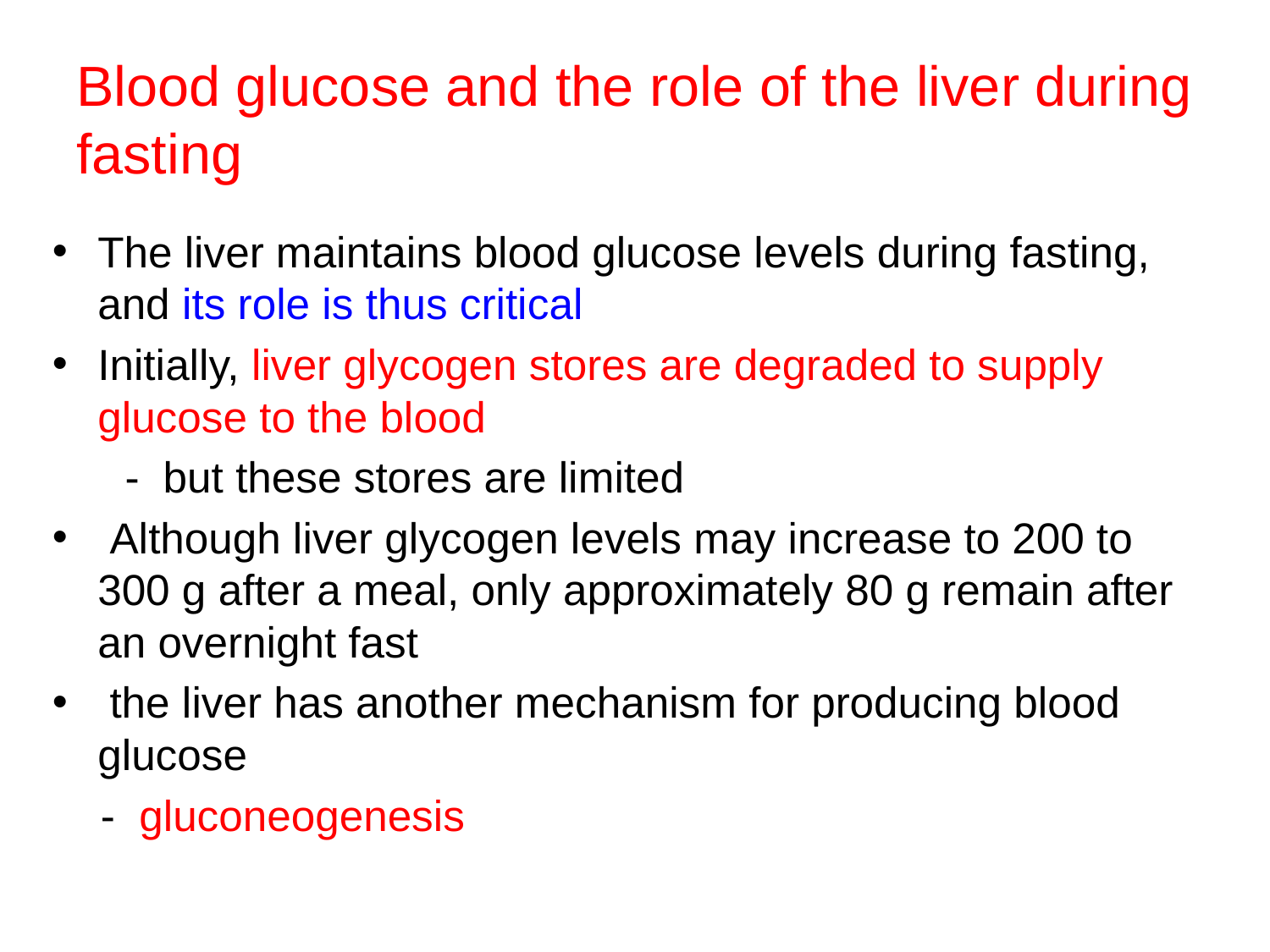

# Blood glucose and the role of the liver during fasting
The liver maintains blood glucose levels during fasting, and its role is thus critical
Initially, liver glycogen stores are degraded to supply glucose to the blood
      -  but these stores are limited
 Although liver glycogen levels may increase to 200 to 300 g after a meal, only approximately 80 g remain after an overnight fast
 the liver has another mechanism for producing blood glucose
    -  gluconeogenesis